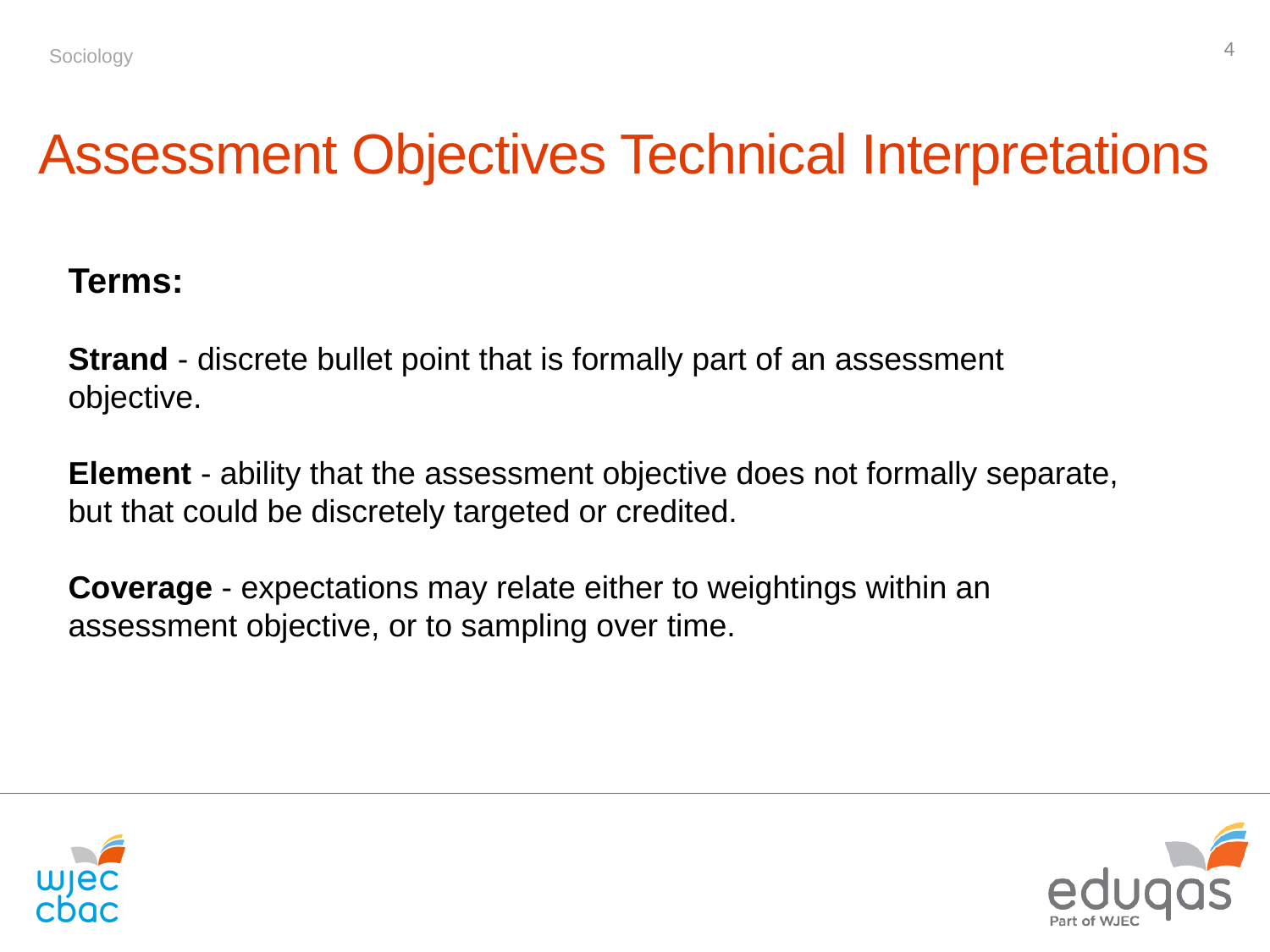

4
Sociology
Assessment Objectives Technical Interpretations
Terms:

Strand - discrete bullet point that is formally part of an assessment objective.

Element - ability that the assessment objective does not formally separate, but that could be discretely targeted or credited.

Coverage - expectations may relate either to weightings within an assessment objective, or to sampling over time.